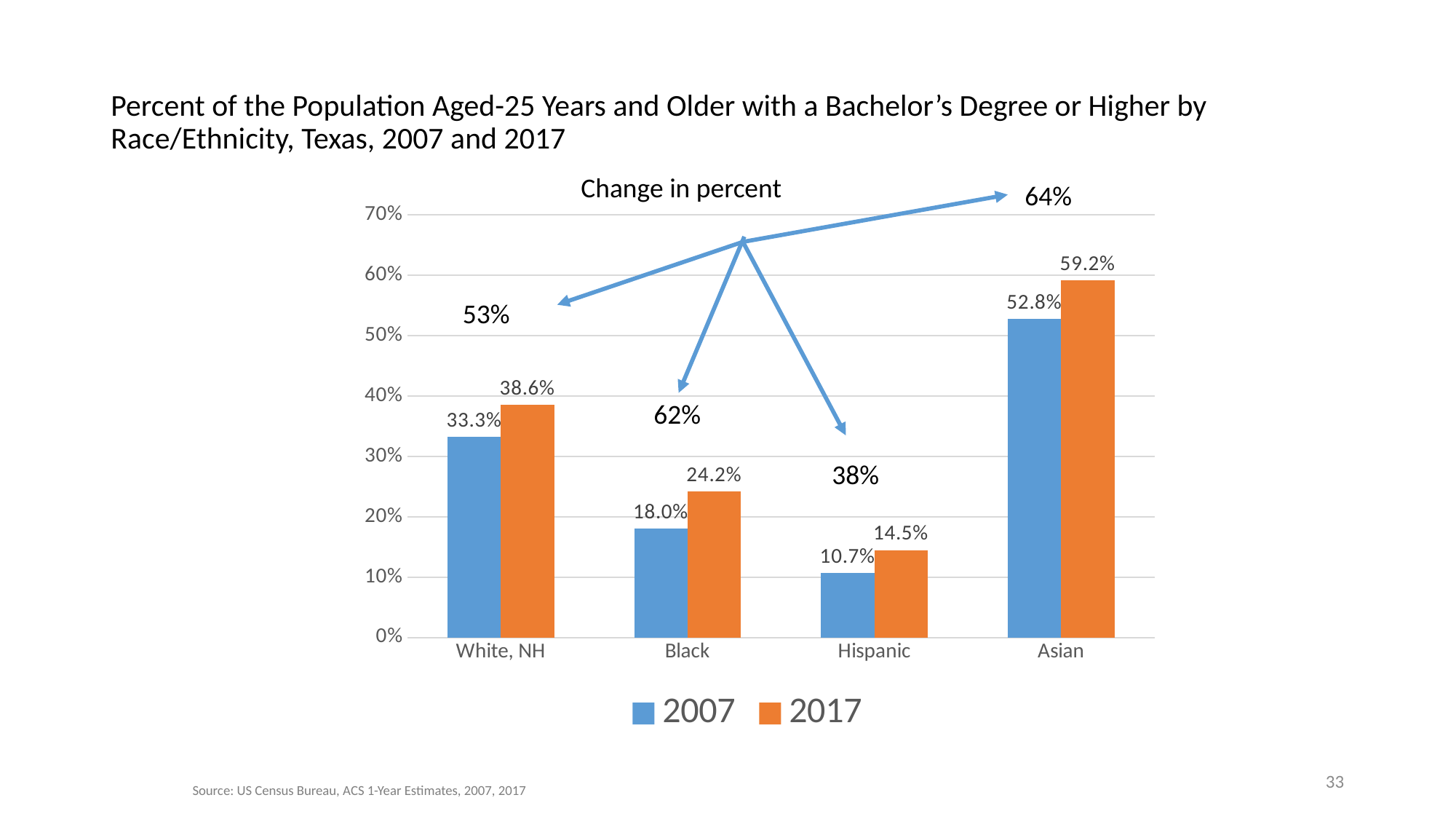

# Percent of the Population Aged-25 Years and Older with a Bachelor’s Degree or Higher by Race/Ethnicity, Texas, 2007 and 2017

### Chart

| Category | 2007 | 2017 |
|---|---|---|
| White, NH | 0.333 | 0.386 |
| Black | 0.18 | 0.242 |
| Hispanic | 0.107 | 0.145 |
| Asian | 0.528 | 0.592 |
Change in percent
 64%
 53%
 62%
 38%
33
Source: US Census Bureau, ACS 1-Year Estimates, 2007, 2017